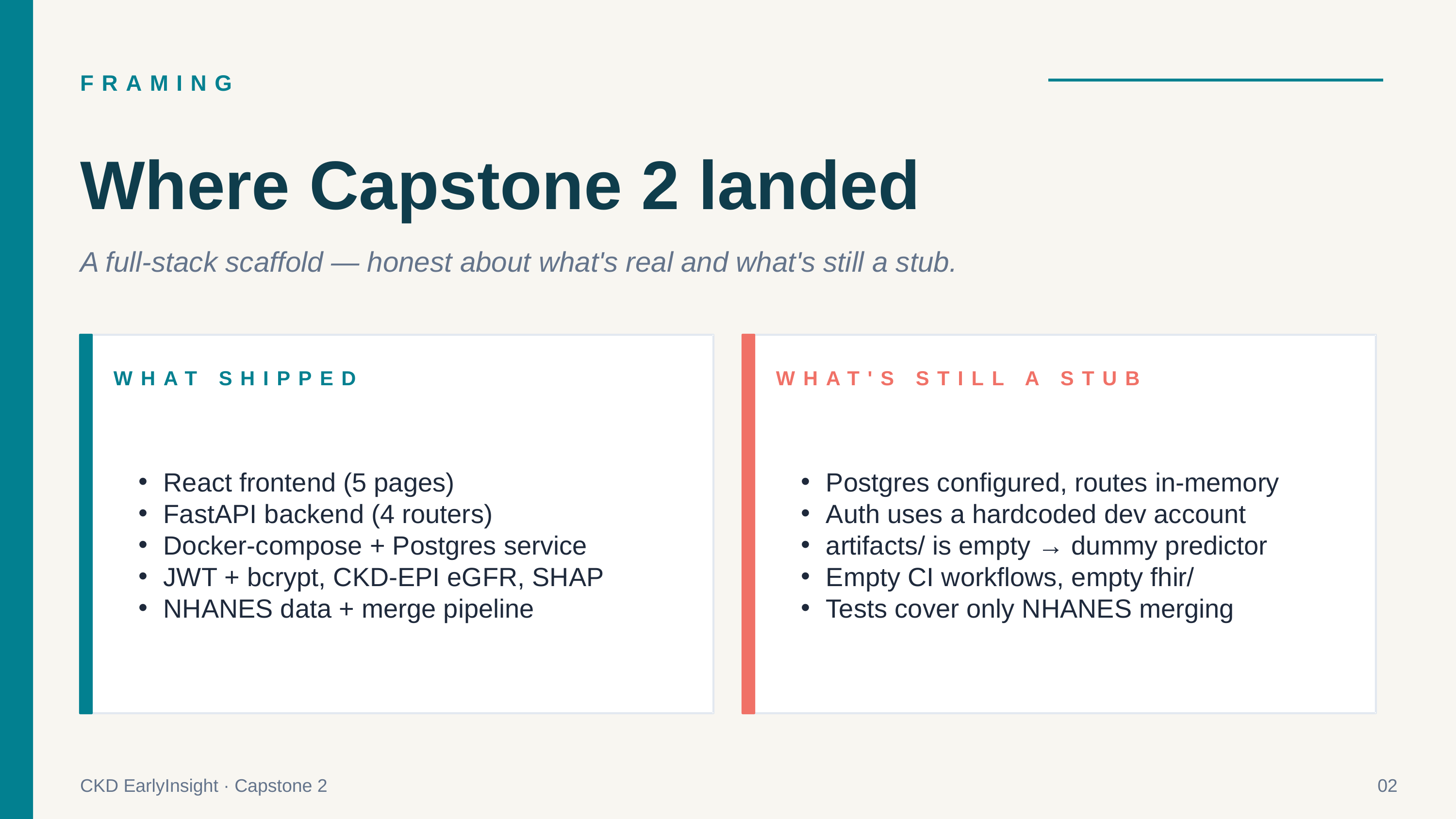

FRAMING

Where Capstone 2 landed

A full-stack scaffold — honest about what's real and what's still a stub.

WHAT SHIPPED

WHAT'S STILL A STUB

React frontend (5 pages)
FastAPI backend (4 routers)
Docker-compose + Postgres service
JWT + bcrypt, CKD-EPI eGFR, SHAP
NHANES data + merge pipeline

Postgres configured, routes in-memory
Auth uses a hardcoded dev account
artifacts/ is empty → dummy predictor
Empty CI workflows, empty fhir/
Tests cover only NHANES merging

CKD EarlyInsight · Capstone 2

02